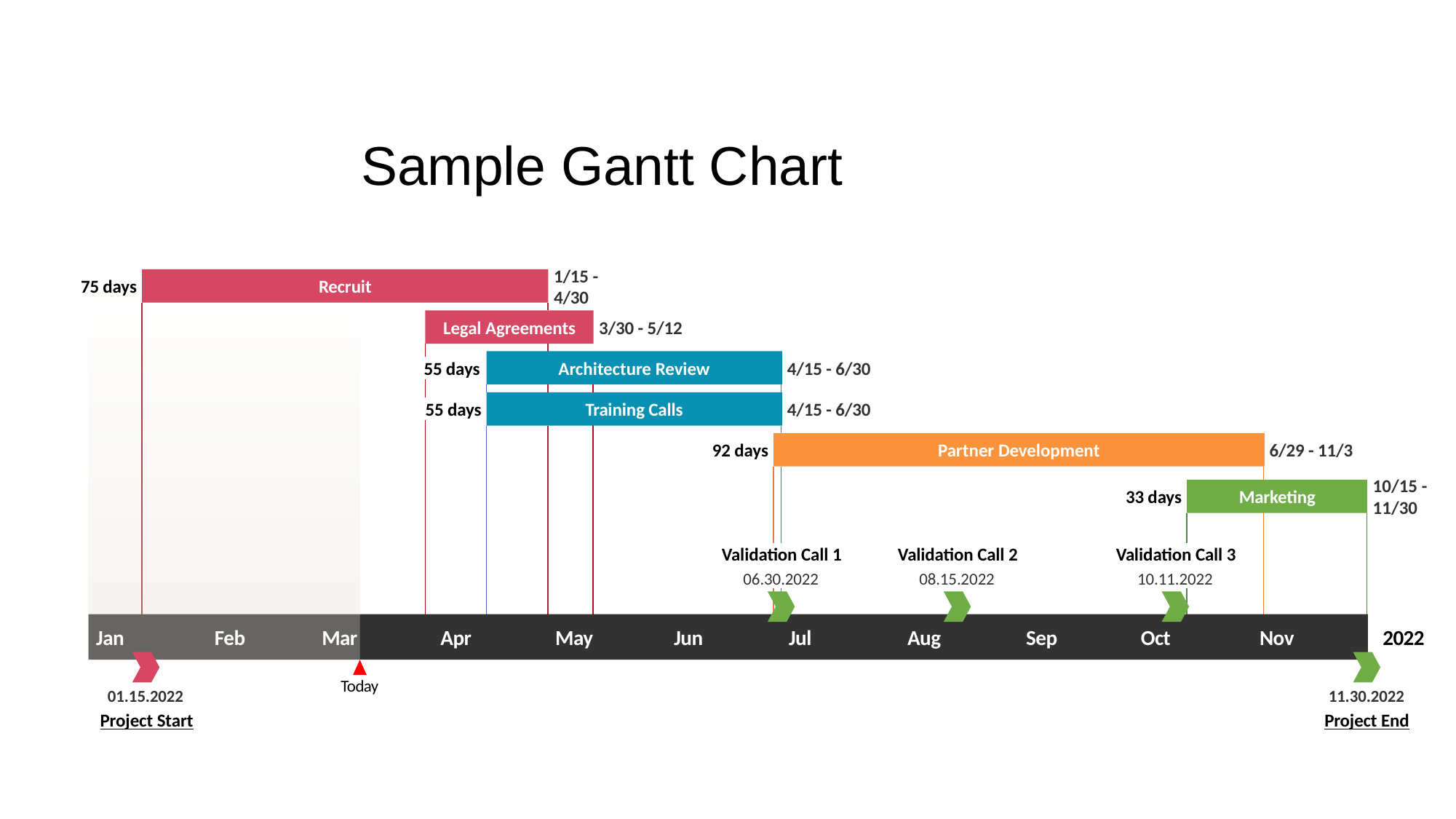

Sample Gantt Chart

75 days
Recruit
1/15 - 4/30

31.8 days
Legal Agreements
3/30 - 5/12

55 days
Architecture Review
4/15 - 6/30
2022

55 days
Training Calls
4/15 - 6/30

92 days
Partner Development
6/29 - 11/3
10/15 - 11/30

33 days
Marketing
Validation Call 1
Validation Call 2
Validation Call 3
06.30.2022
08.15.2022
10.11.2022

Jan
Feb
Mar
Apr
May
Jun
Jul
Aug
Sep
Oct
Nov
2022

Today
01.15.2022
11.30.2022
Project Start
Project End